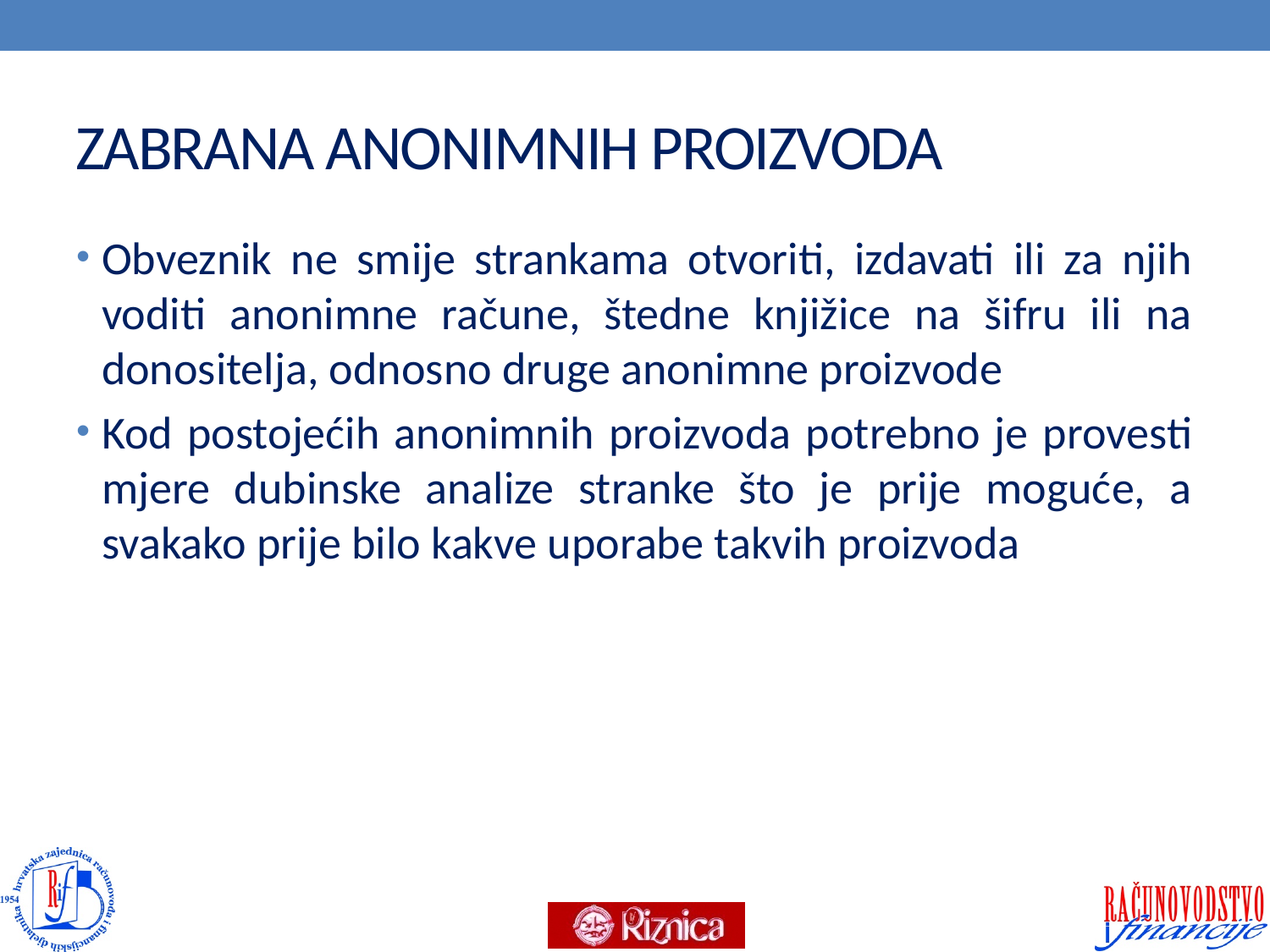

# ZABRANA ANONIMNIH PROIZVODA
Obveznik ne smije strankama otvoriti, izdavati ili za njih voditi anonimne račune, štedne knjižice na šifru ili na donositelja, odnosno druge anonimne proizvode
Kod postojećih anonimnih proizvoda potrebno je provesti mjere dubinske analize stranke što je prije moguće, a svakako prije bilo kakve uporabe takvih proizvoda